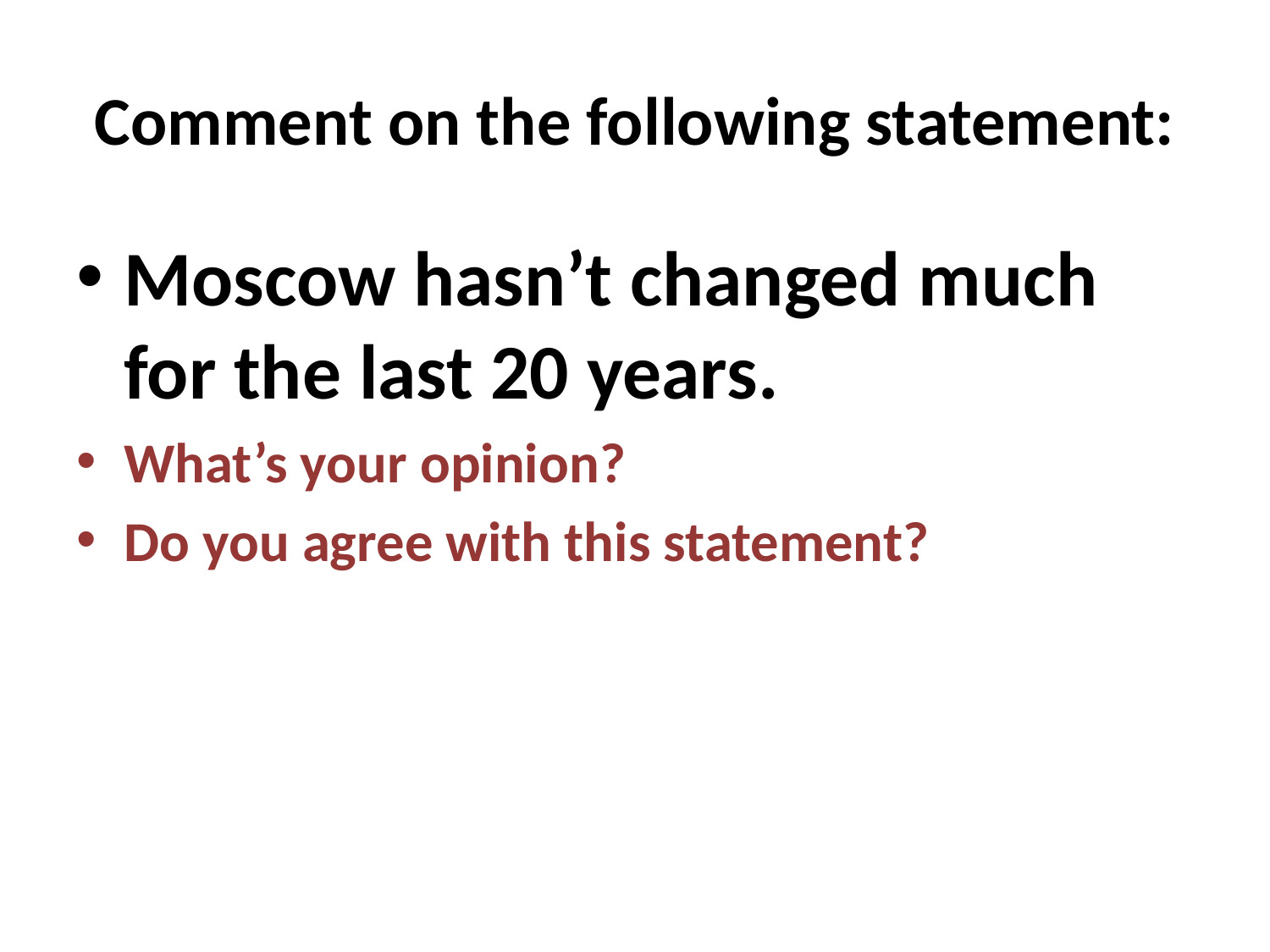

# Comment on the following statement:
Moscow hasn’t changed much for the last 20 years.
What’s your opinion?
Do you agree with this statement?